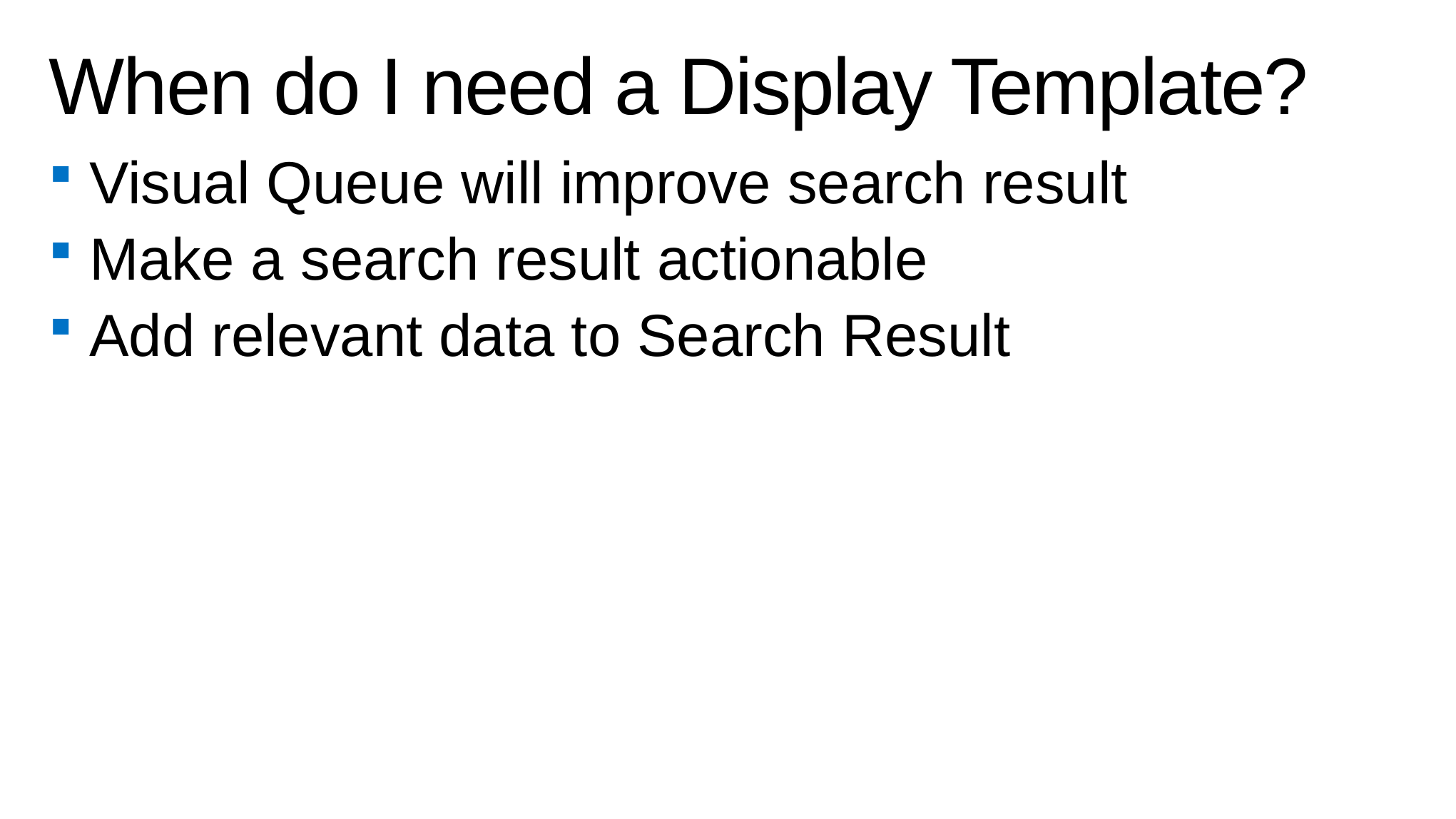

# When do I need a Display Template?
Visual Queue will improve search result
Make a search result actionable
Add relevant data to Search Result